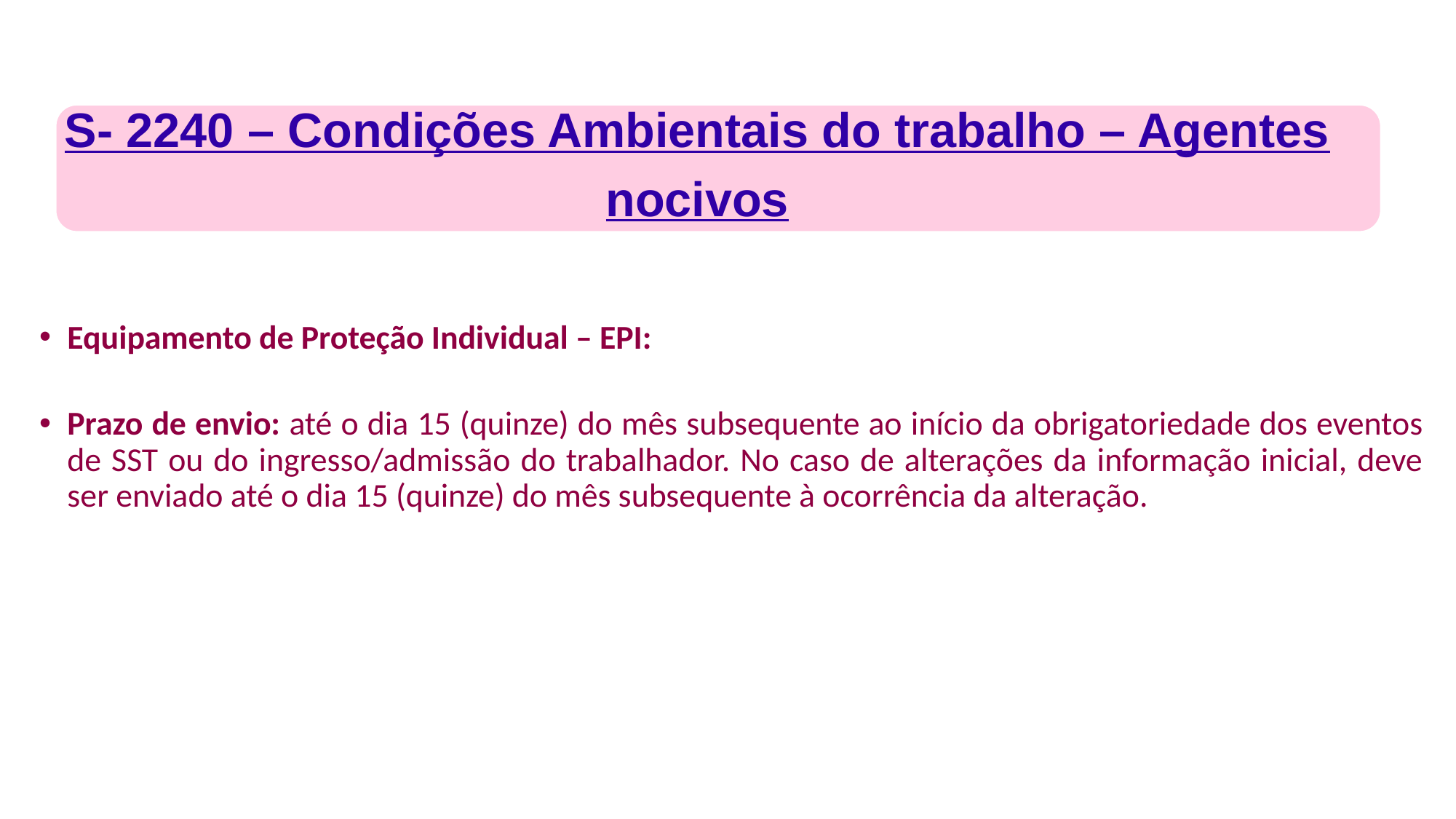

S- 2240 – Condições Ambientais do trabalho – Agentes nocivos

# Equipamento de Proteção Individual – EPI:

Prazo de envio: até o dia 15 (quinze) do mês subsequente ao início da obrigatoriedade dos eventos de SST ou do ingresso/admissão do trabalhador. No caso de alterações da informação inicial, deve ser enviado até o dia 15 (quinze) do mês subsequente à ocorrência da alteração.